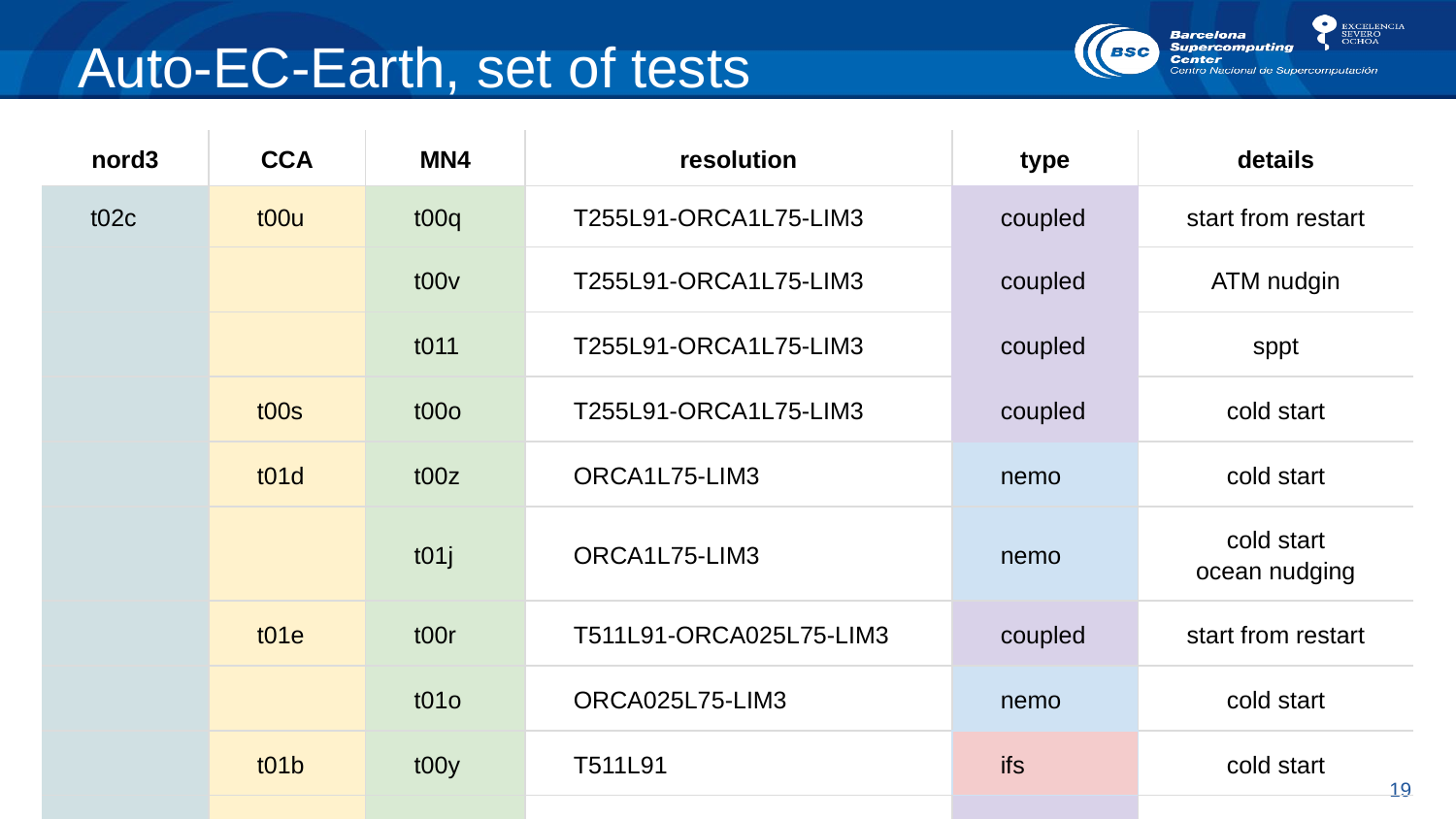

# Auto-EC-Earth, set of tests
| nord3 | CCA | MN4 | resolution | type | details |
| --- | --- | --- | --- | --- | --- |
| t02c | t00u | t00q | T255L91-ORCA1L75-LIM3 | coupled | start from restart |
|  |  | t00v | T255L91-ORCA1L75-LIM3 | coupled | ATM nudgin |
|  |  | t011 | T255L91-ORCA1L75-LIM3 | coupled | sppt |
|  | t00s | t00o | T255L91-ORCA1L75-LIM3 | coupled | cold start |
|  | t01d | t00z | ORCA1L75-LIM3 | nemo | cold start |
|  |  | t01j | ORCA1L75-LIM3 | nemo | cold start ocean nudging |
|  | t01e | t00r | T511L91-ORCA025L75-LIM3 | coupled | start from restart |
|  |  | t01o | ORCA025L75-LIM3 | nemo | cold start |
|  | t01b | t00y | T511L91 | ifs | cold start |
|  | t00t | t00p | T511L91-ORCA025L75-LIM3 | coupled | cold start |